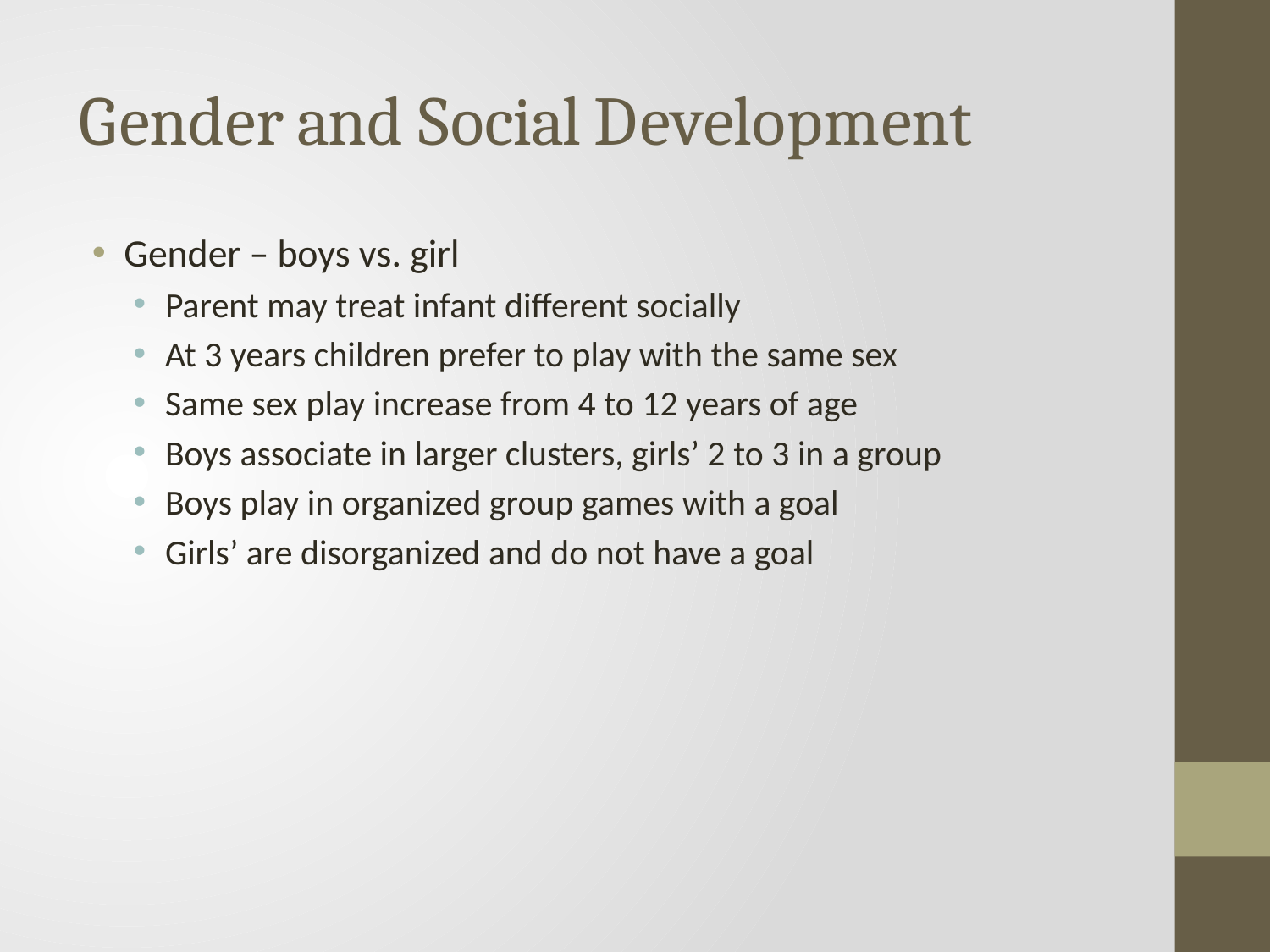

# Gender and Social Development
Gender – boys vs. girl
Parent may treat infant different socially
At 3 years children prefer to play with the same sex
Same sex play increase from 4 to 12 years of age
Boys associate in larger clusters, girls’ 2 to 3 in a group
Boys play in organized group games with a goal
Girls’ are disorganized and do not have a goal